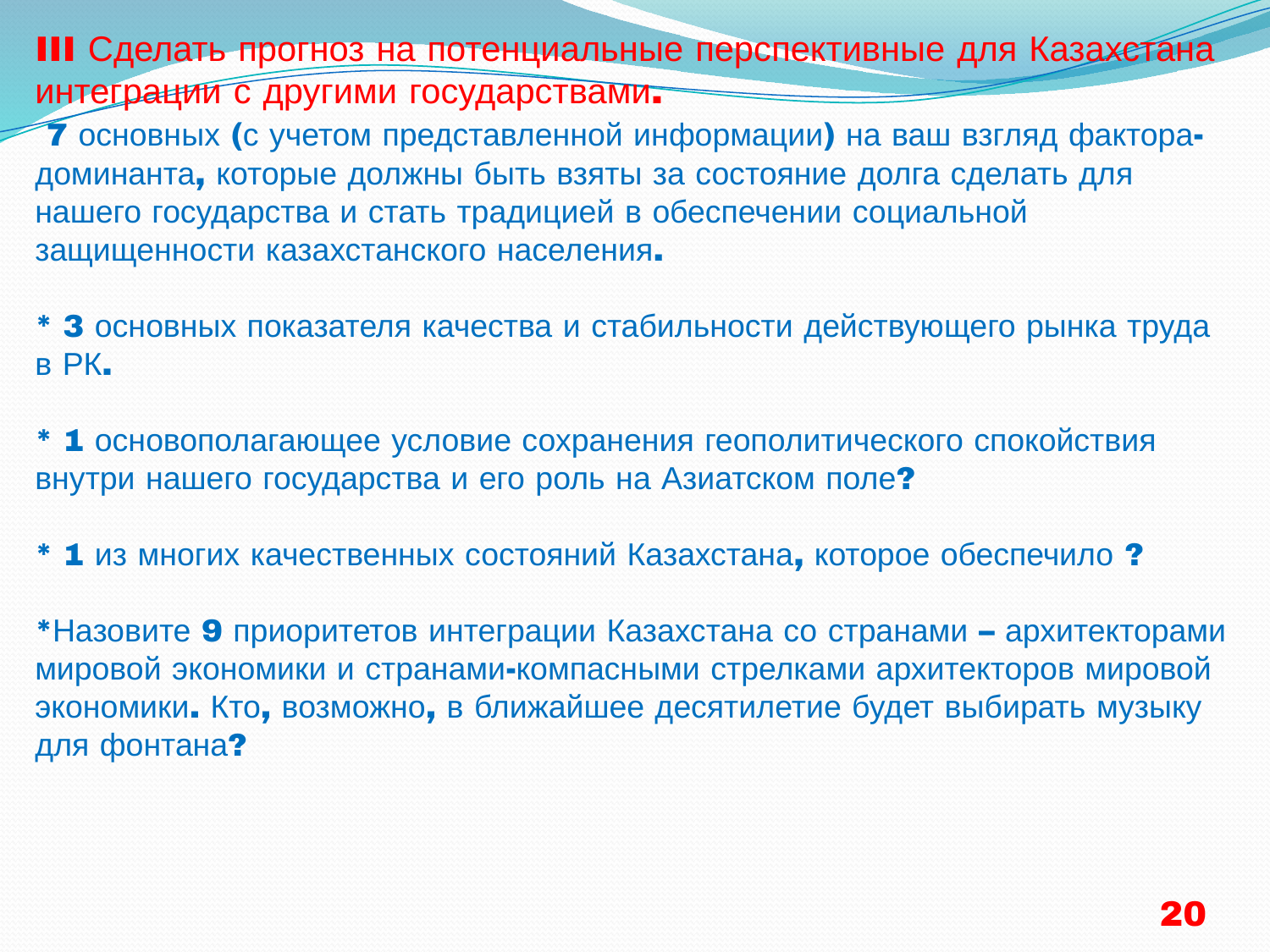

# III Сделать прогноз на потенциальные перспективные для Казахстана интеграции с другими государствами. 7 основных (с учетом представленной информации) на ваш взгляд фактора-доминанта, которые должны быть взяты за состояние долга сделать для нашего государства и стать традицией в обеспечении социальной защищенности казахстанского населения. * 3 основных показателя качества и стабильности действующего рынка труда в РК. * 1 основополагающее условие сохранения геополитического спокойствия внутри нашего государства и его роль на Азиатском поле? * 1 из многих качественных состояний Казахстана, которое обеспечило ? *Назовите 9 приоритетов интеграции Казахстана со странами – архитекторами мировой экономики и странами-компасными стрелками архитекторов мировой экономики. Кто, возможно, в ближайшее десятилетие будет выбирать музыку для фонтана?

20